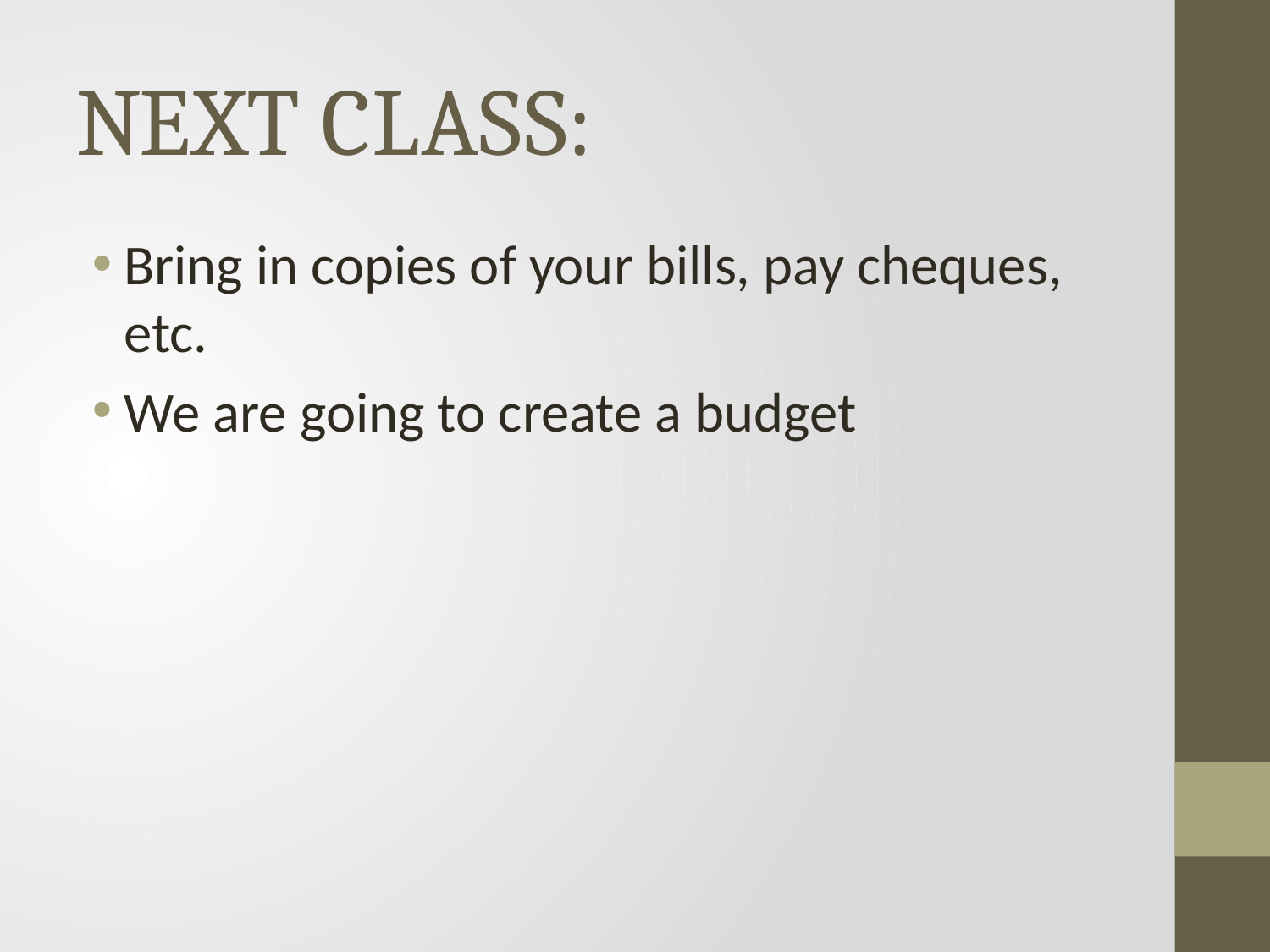

# NEXT CLASS:
Bring in copies of your bills, pay cheques, etc.
We are going to create a budget